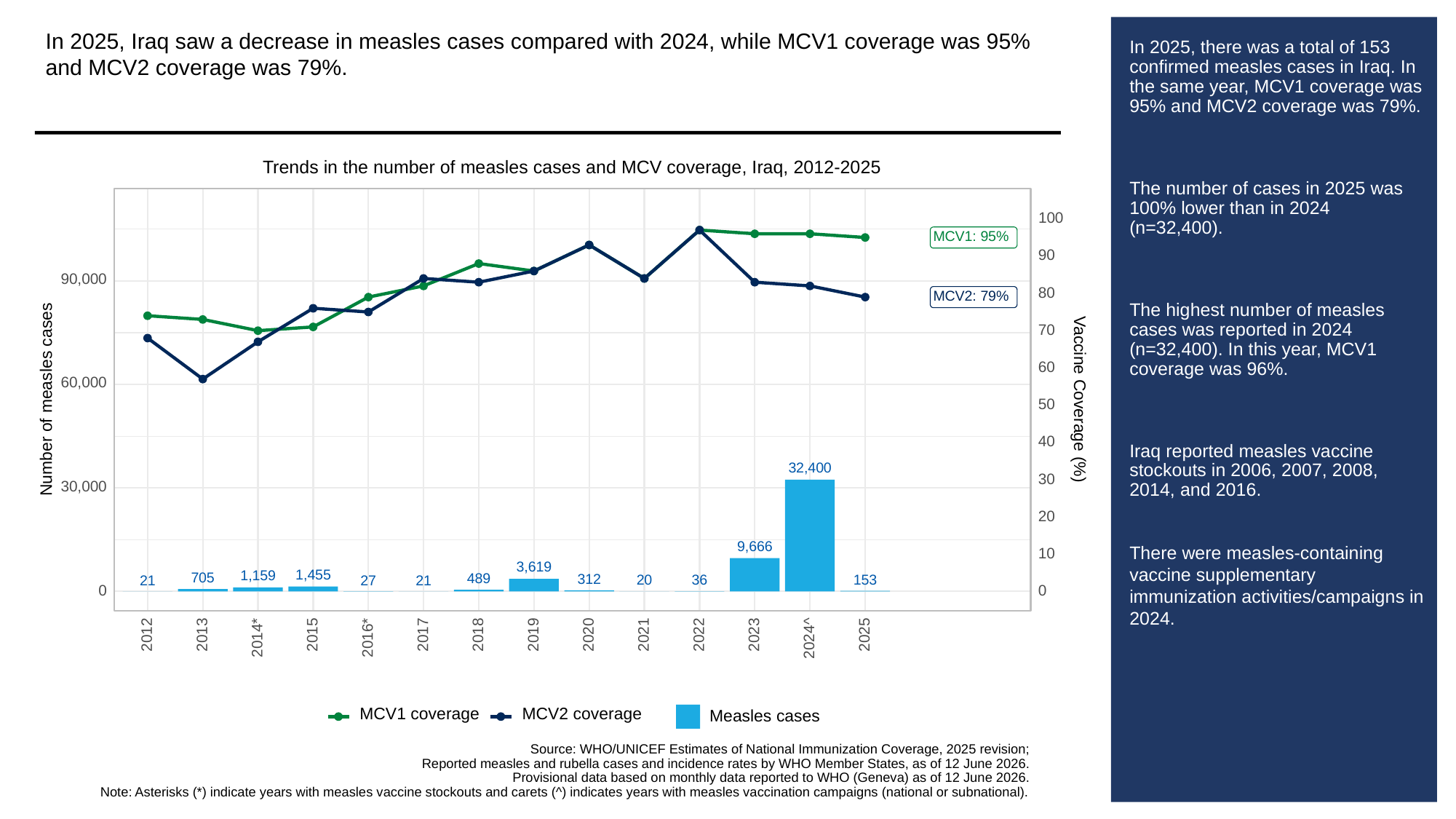

In 2025, Iraq saw a decrease in measles cases compared with 2024, while MCV1 coverage was 95% and MCV2 coverage was 79%.
# In 2025, there was a total of 153 confirmed measles cases in Iraq. In the same year, MCV1 coverage was 95% and MCV2 coverage was 79%.

The number of cases in 2025 was 100% lower than in 2024 (n=32,400).

The highest number of measles cases was reported in 2024 (n=32,400). In this year, MCV1 coverage was 96%.

Iraq reported measles vaccine stockouts in 2006, 2007, 2008, 2014, and 2016.

There were measles-containing vaccine supplementary immunization activities/campaigns in 2024.

Trends in the number of measles cases and MCV coverage, Iraq, 2012-2025

100

MCV1: 95%

90

90,000

80
MCV2: 79%

70

60

60,000

Vaccine Coverage (%)
Number of measles cases
50

40
32,400
30

30,000

20

9,666
10

3,619
1,455
1,159
705
489
312
153
36
20
27
21
21

0
0

2013
2023
2012
2015
2017
2018
2019
2020
2021
2022
2025
2014*
2016*
2024^

MCV1 coverage
MCV2 coverage
Measles cases

Source: WHO/UNICEF Estimates of National Immunization Coverage, 2025 revision;
Reported measles and rubella cases and incidence rates by WHO Member States, as of 12 June 2026.
Provisional data based on monthly data reported to WHO (Geneva) as of 12 June 2026.
Note: Asterisks (*) indicate years with measles vaccine stockouts and carets (^) indicates years with measles vaccination campaigns (national or subnational).